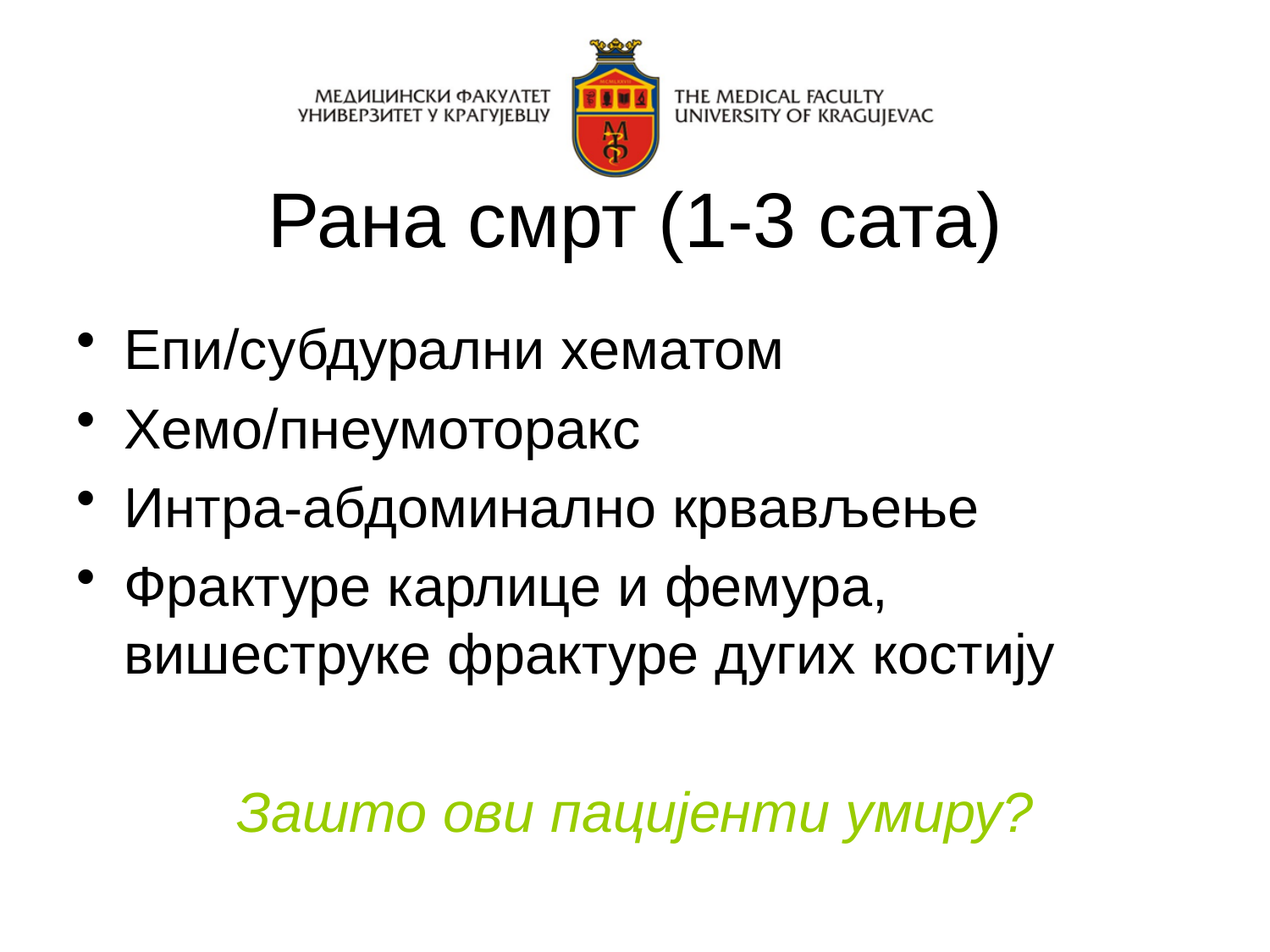

# Рана смрт (1-3 сата)
Епи/субдурални хематом
Хемо/пнеумоторакс
Интра-абдоминално крвављење
Фрактуре карлице и фемура, вишеструке фрактуре дугих костију

Зашто ови пацијенти умиру?